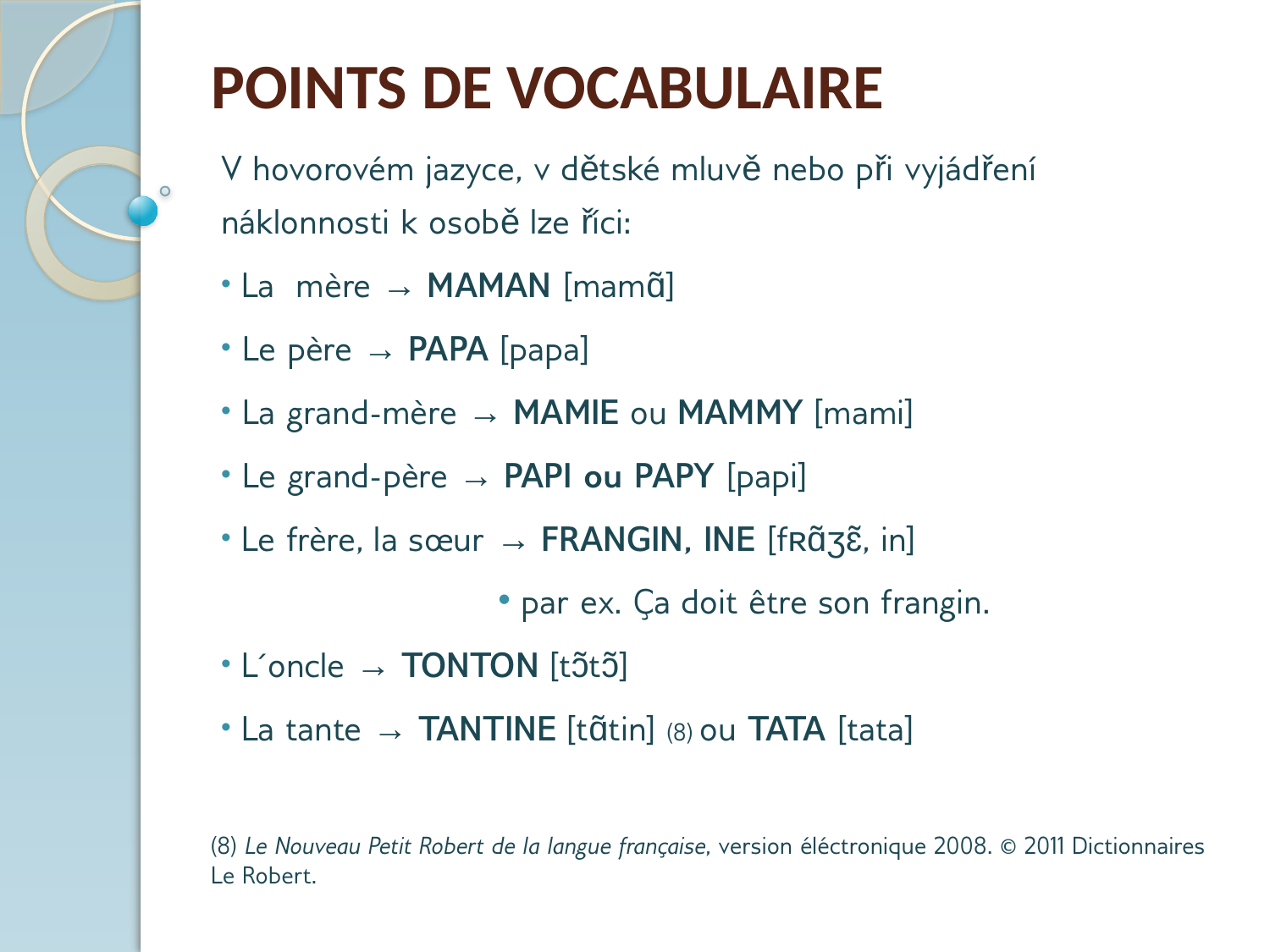

# POINTS DE VOCABULAIRE
V hovorovém jazyce, v dětské mluvě nebo při vyjádření náklonnosti k osobě lze říci:
 La  mère → MAMAN [mamɑ̃]
 Le père → PAPA [papa]
 La grand-mère → MAMIE ou MAMMY [mami]
 Le grand-père → PAPI ou PAPY [papi]
 Le frère, la soeur → FRANGIN, INE [fʀɑ̃ʒɛ̃, in]
 par ex. Ça doit être son frangin.
 L´oncle → TONTON [tɔ̃tɔ̃]
 La tante → TANTINE [tɑ̃tin] (8) ou TATA [tata]

(8) Le Nouveau Petit Robert de la langue française, version éléctronique 2008. © 2011 Dictionnaires Le Robert.